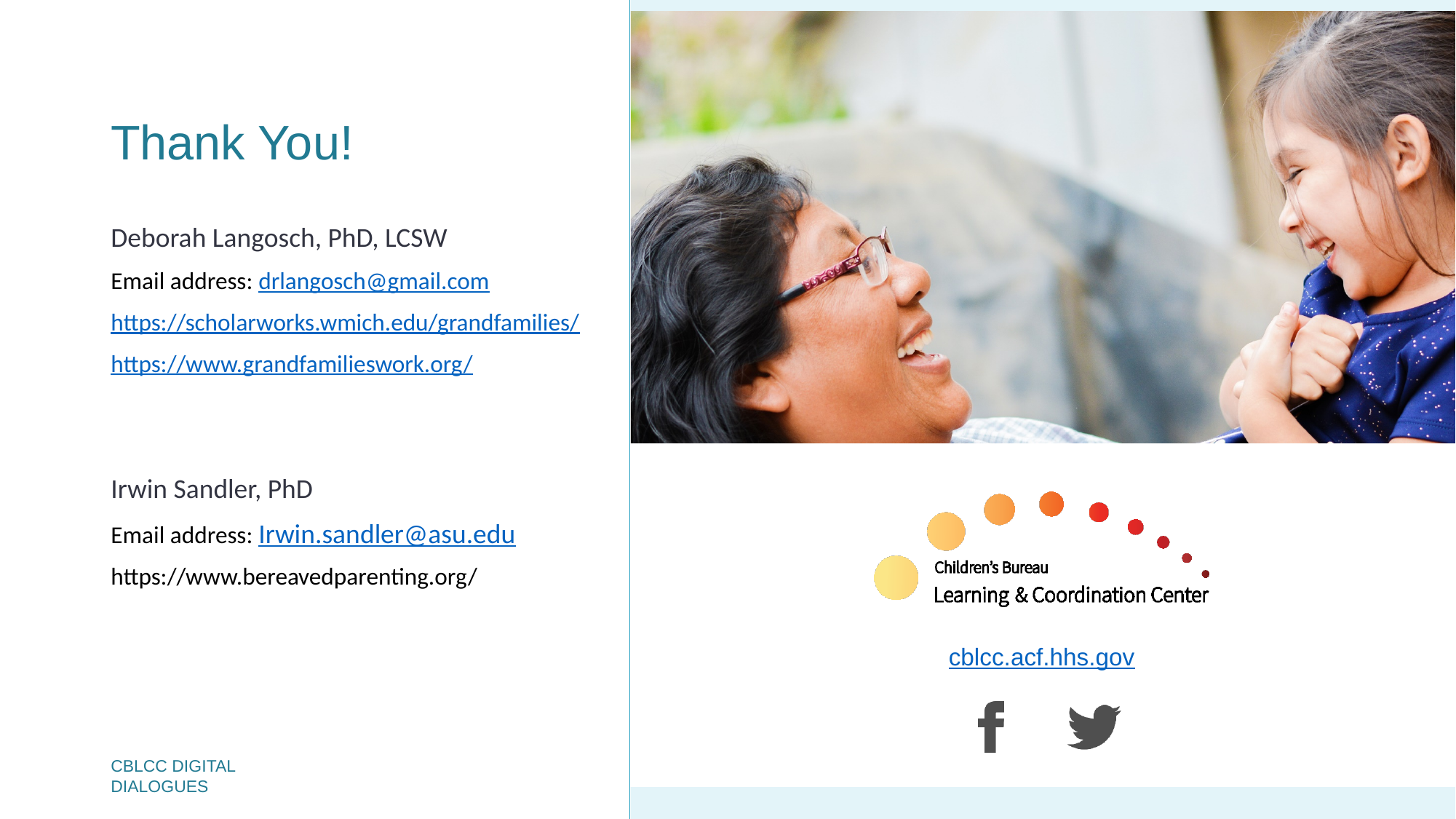

Deborah Langosch, PhD, LCSW
Email address: drlangosch@gmail.com
https://scholarworks.wmich.edu/grandfamilies/
https://www.grandfamilieswork.org/

Irwin Sandler, PhD
Email address: Irwin.sandler@asu.edu
https://www.bereavedparenting.org/